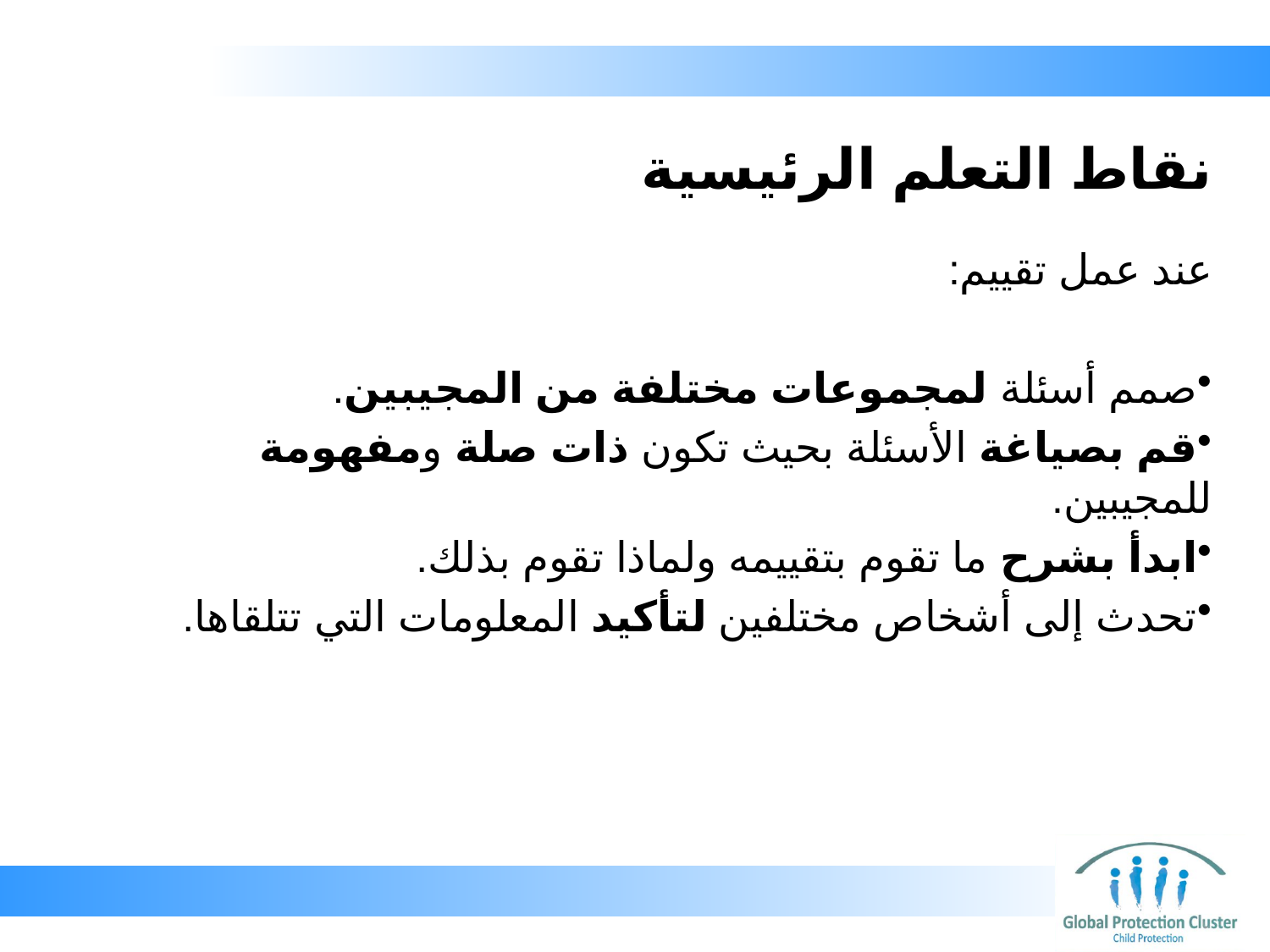

# نقاط التعلم الرئيسية
عند عمل تقييم:

صمم أسئلة لمجموعات مختلفة من المجيبين.
قم بصياغة الأسئلة بحيث تكون ذات صلة ومفهومة للمجيبين.
ابدأ بشرح ما تقوم بتقييمه ولماذا تقوم بذلك.
تحدث إلى أشخاص مختلفين لتأكيد المعلومات التي تتلقاها.